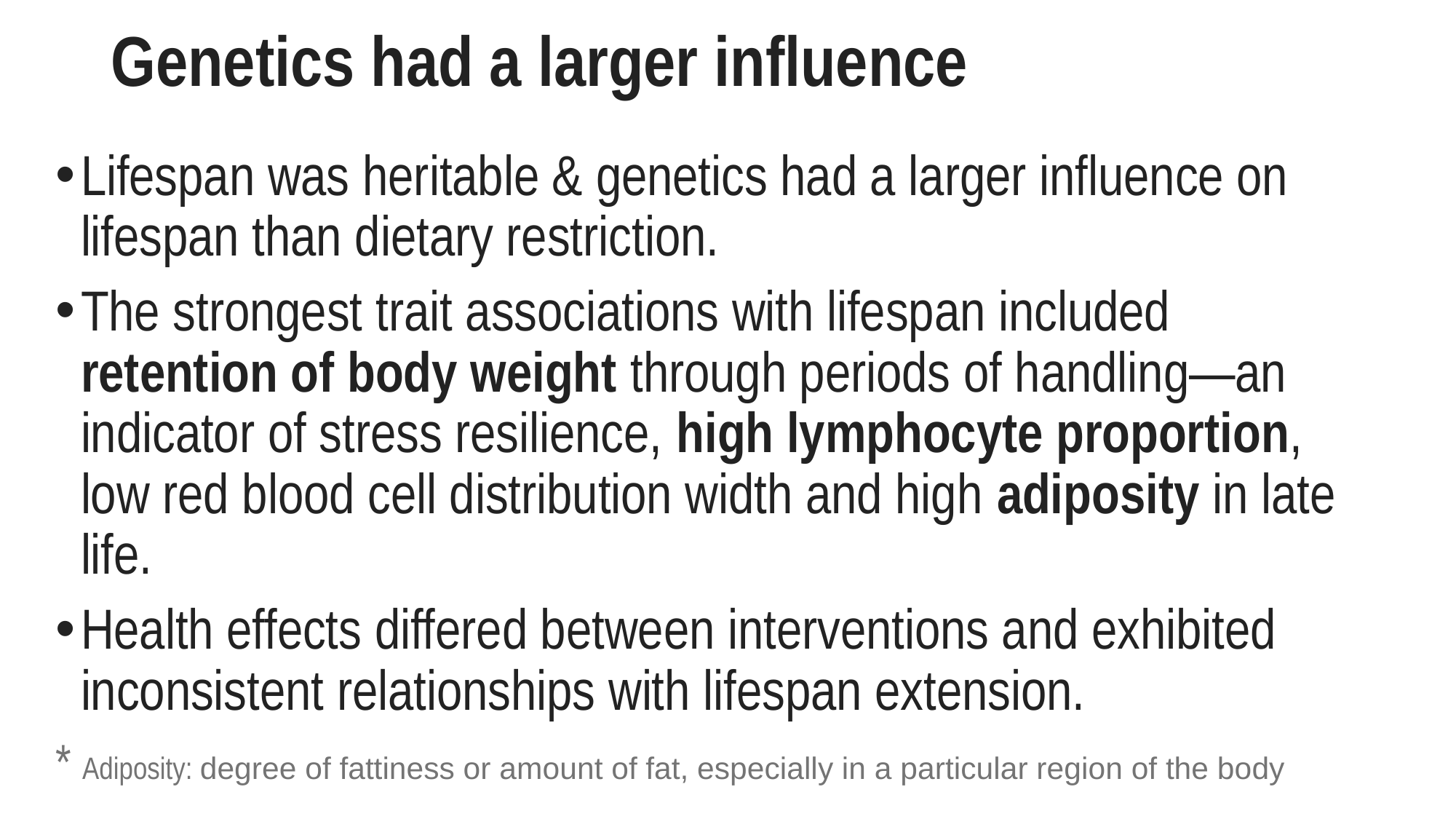

# Genetics had a larger influence
Lifespan was heritable & genetics had a larger influence on lifespan than dietary restriction.
The strongest trait associations with lifespan included retention of body weight through periods of handling—an indicator of stress resilience, high lymphocyte proportion, low red blood cell distribution width and high adiposity in late life.
Health effects differed between interventions and exhibited inconsistent relationships with lifespan extension.
* Adiposity: degree of fattiness or amount of fat, especially in a particular region of the body